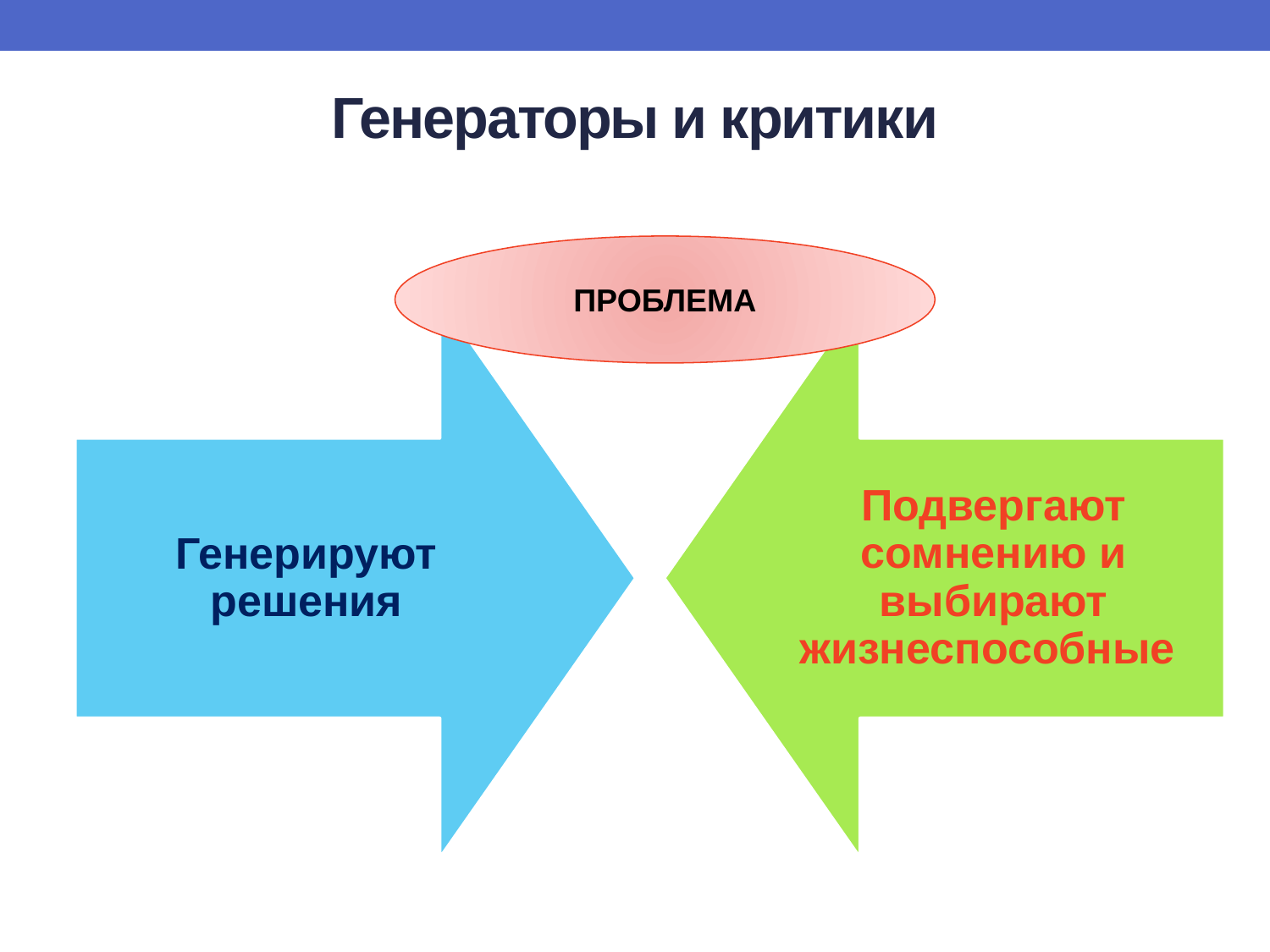

# Генераторы и критики

ПРОБЛЕМА
Генерируют решения
Подвергают сомнению и выбирают жизнеспособные